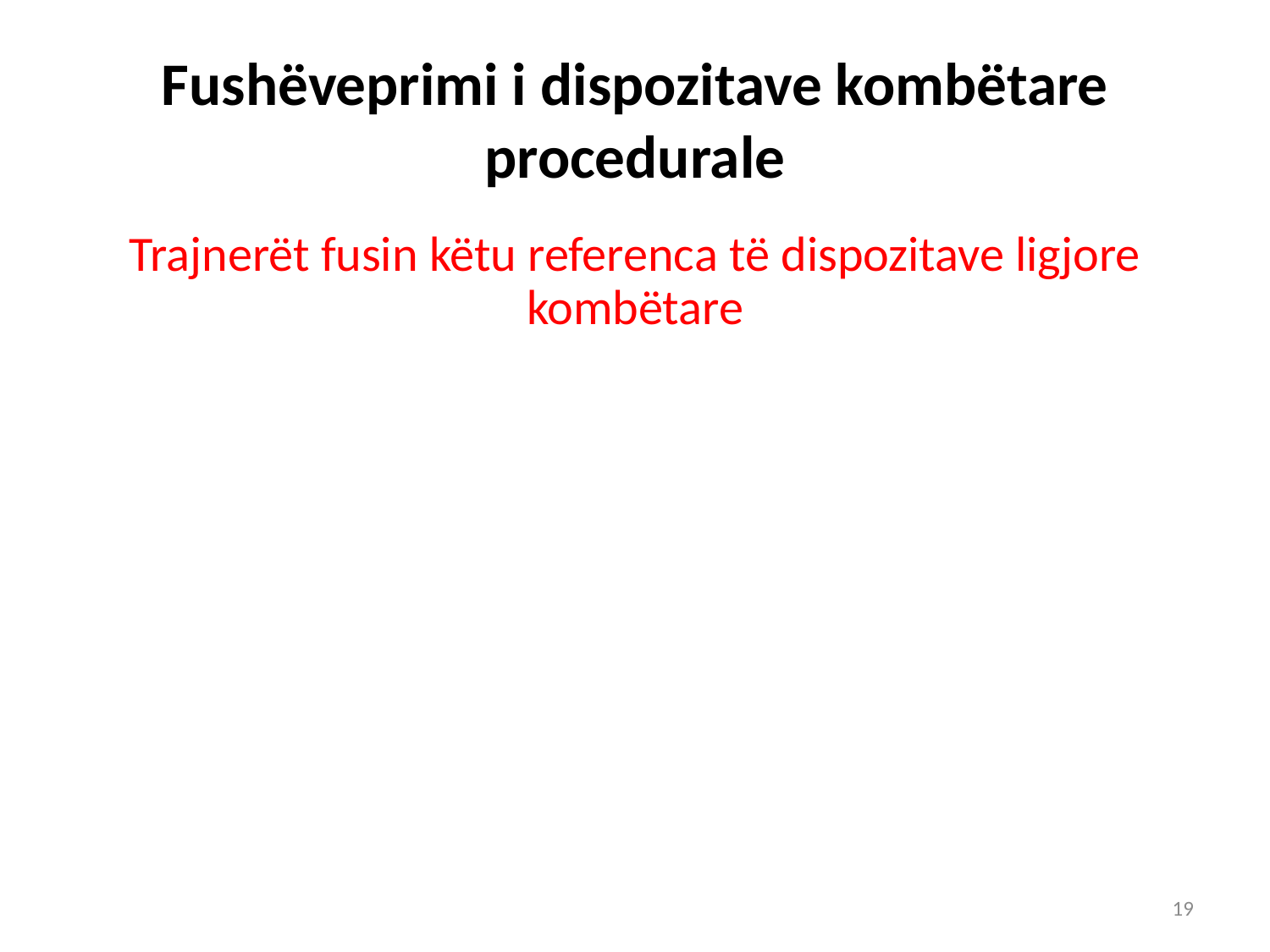

# Fushëveprimi i dispozitave kombëtare procedurale
Trajnerët fusin këtu referenca të dispozitave ligjore kombëtare
19